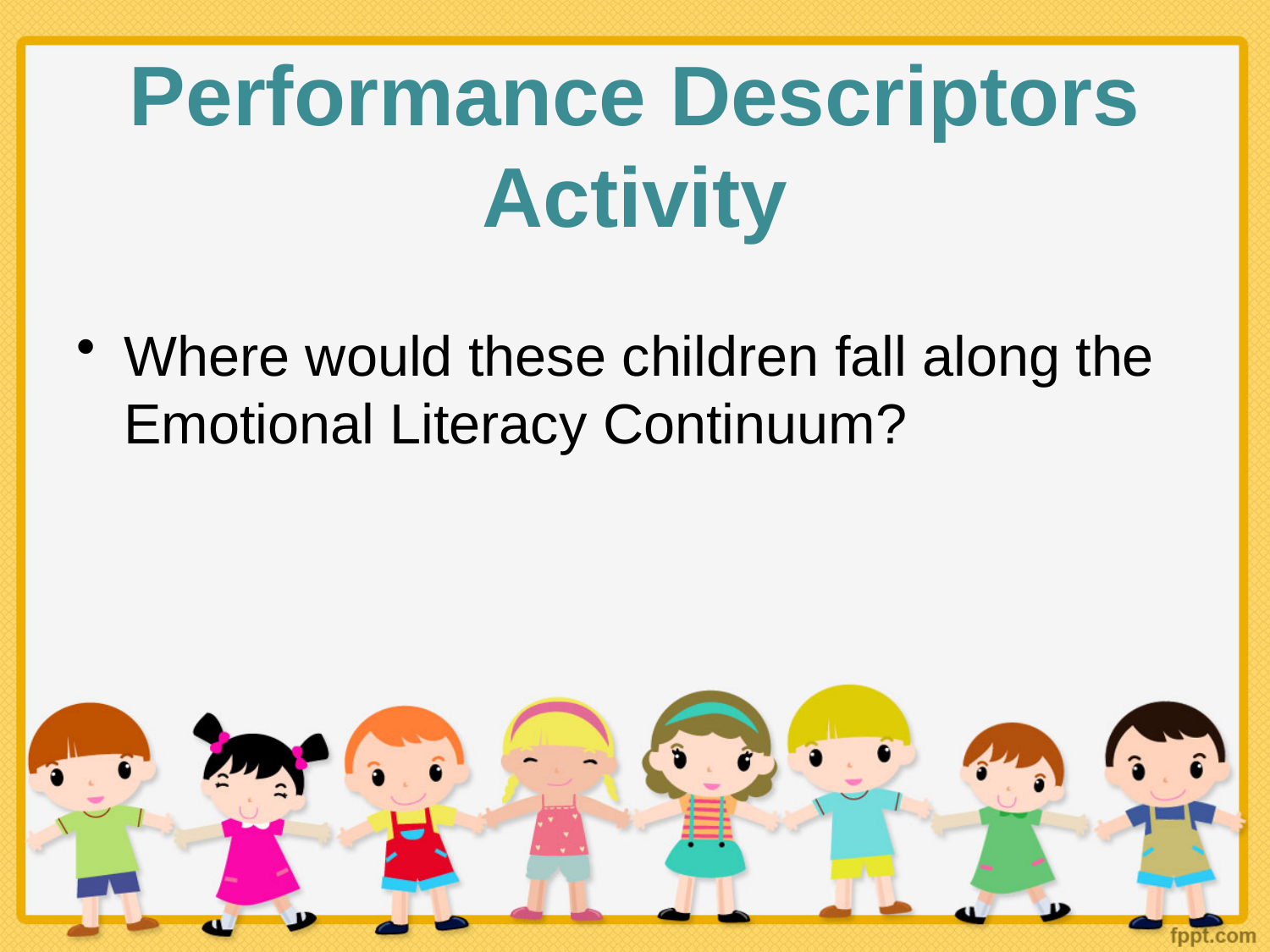

Performance Descriptors Activity
Where would these children fall along the Emotional Literacy Continuum?